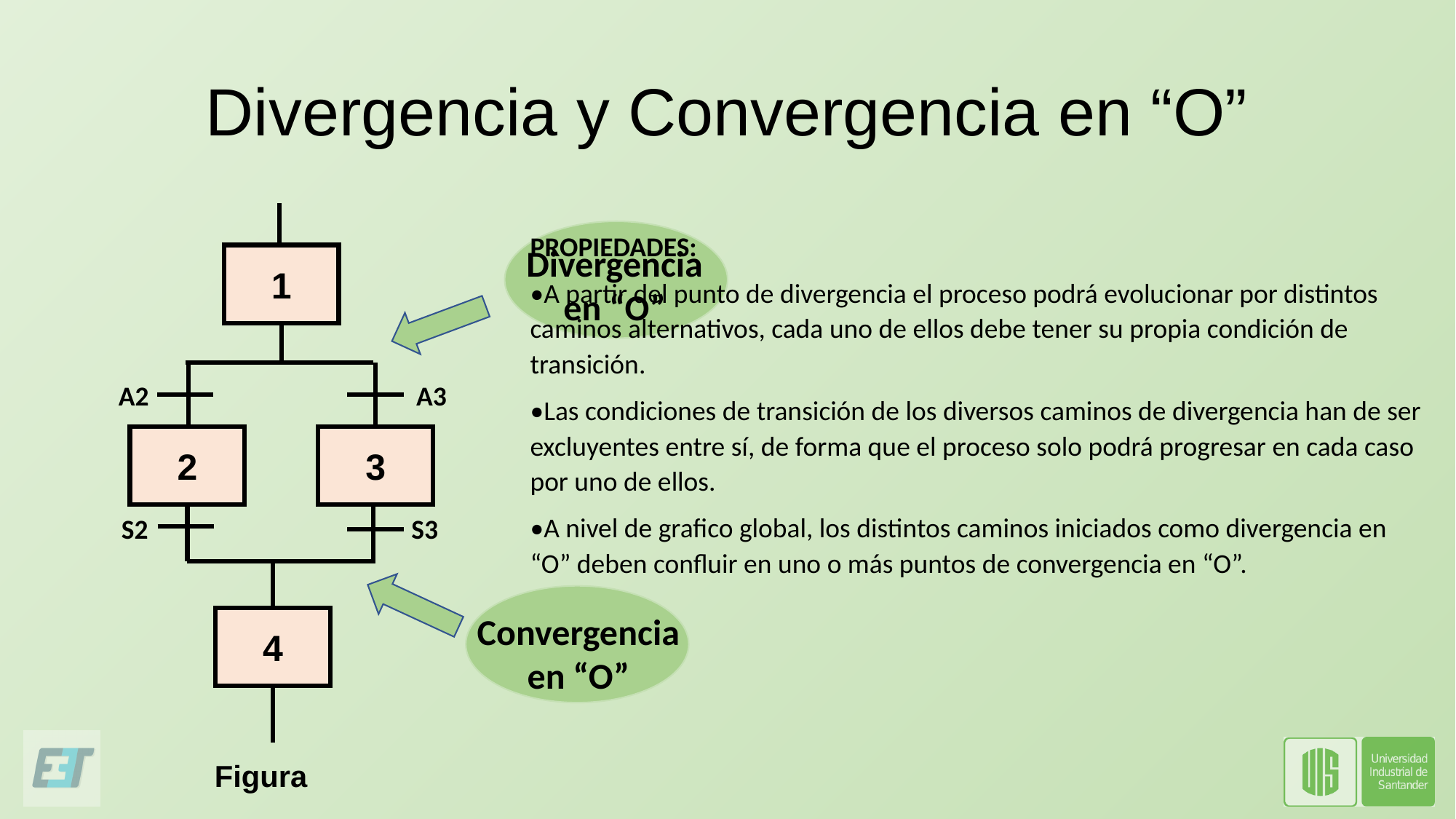

# Divergencia y Convergencia en “O”
1
A2
A3
2
3
S2
S3
4
Figura

Divergencia en “O”

PROPIEDADES:
•A partir del punto de divergencia el proceso podrá evolucionar por distintos caminos alternativos, cada uno de ellos debe tener su propia condición de transición.
•Las condiciones de transición de los diversos caminos de divergencia han de ser excluyentes entre sí, de forma que el proceso solo podrá progresar en cada caso por uno de ellos.
•A nivel de grafico global, los distintos caminos iniciados como divergencia en “O” deben confluir en uno o más puntos de convergencia en “O”.

Convergencia en “O”